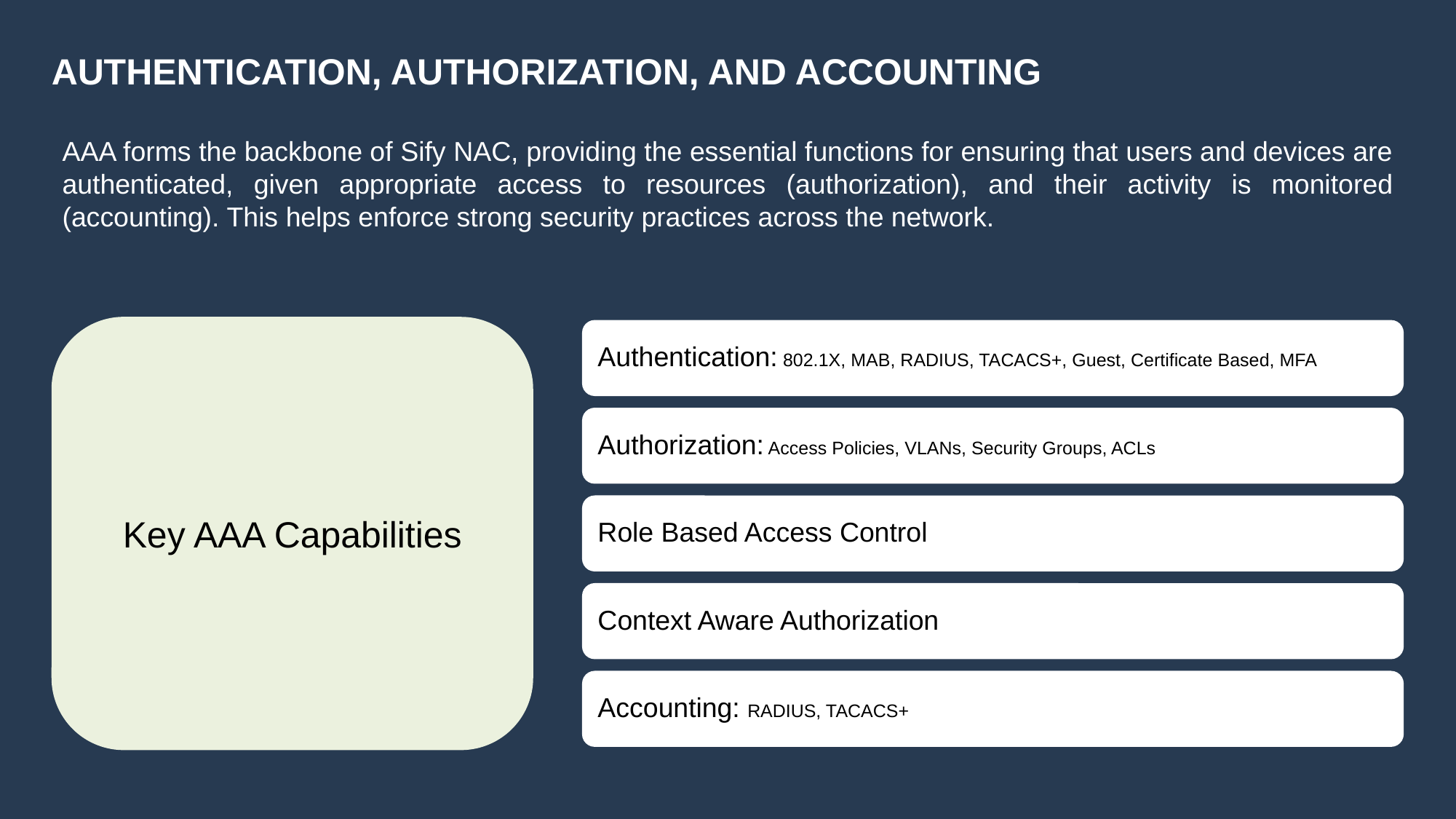

# Authentication, Authorization, and Accounting
AAA forms the backbone of Sify NAC, providing the essential functions for ensuring that users and devices are authenticated, given appropriate access to resources (authorization), and their activity is monitored (accounting). This helps enforce strong security practices across the network.
Key AAA Capabilities
Authentication: 802.1X, MAB, RADIUS, TACACS+, Guest, Certificate Based, MFA
Authorization: Access Policies, VLANs, Security Groups, ACLs
Role Based Access Control
Context Aware Authorization
Accounting: RADIUS, TACACS+